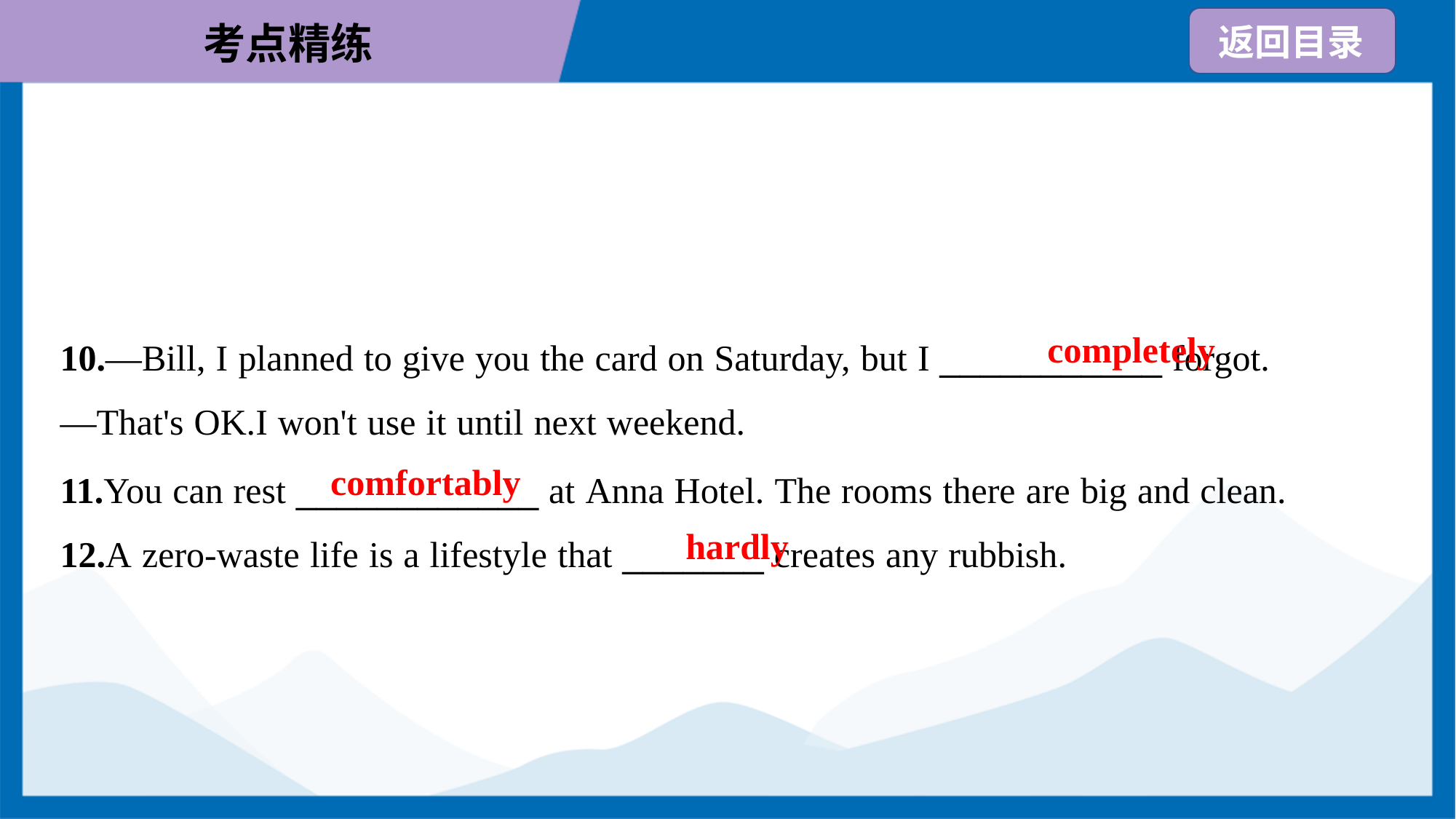

completely
10.—Bill, I planned to give you the card on Saturday, but I ___________ forgot.
—That's OK.I won't use it until next weekend.
comfortably
11.You can rest ____________ at Anna Hotel. The rooms there are big and clean.
12.A zero-waste life is a lifestyle that _______ creates any rubbish.
hardly